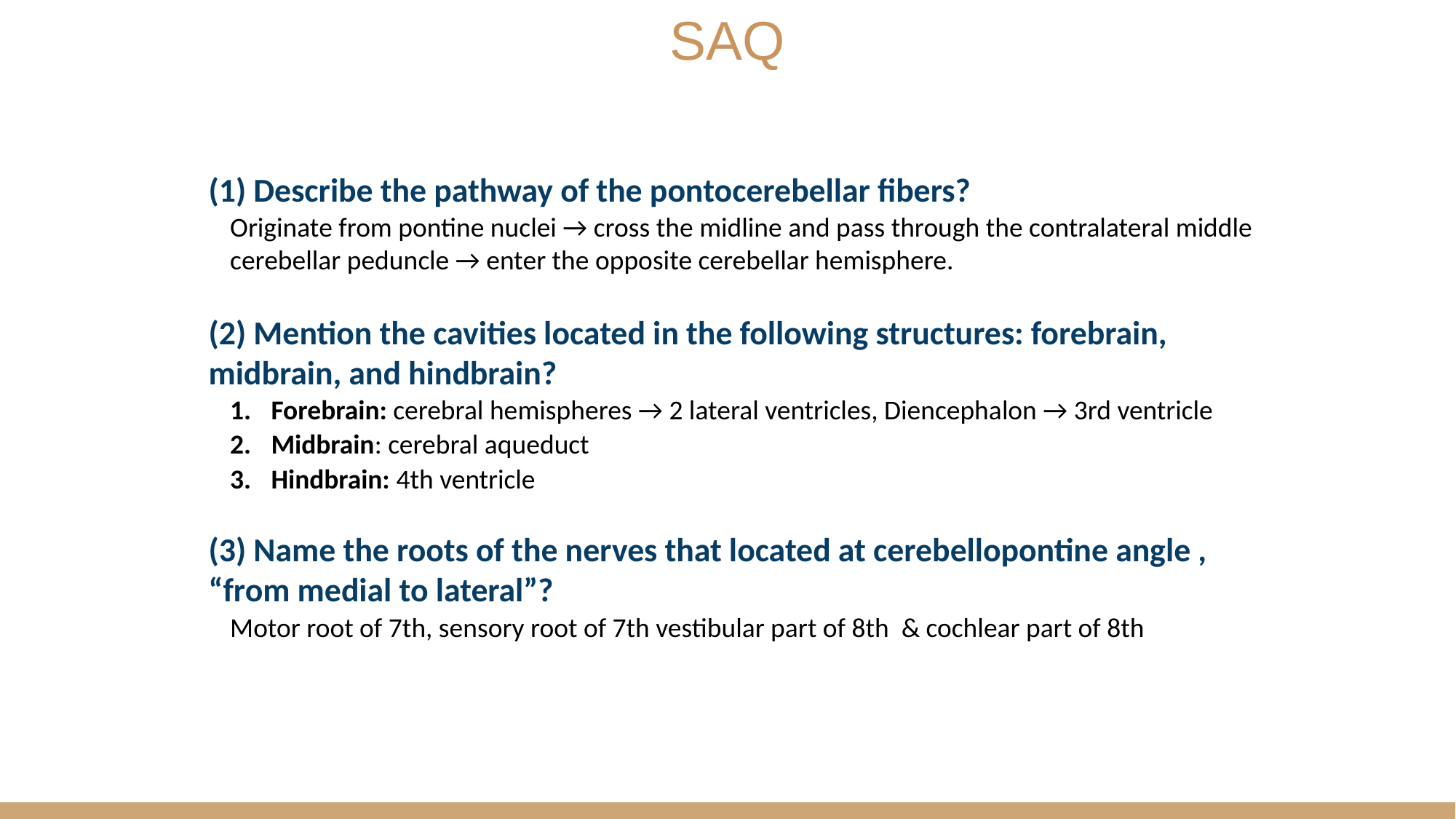

(1) Describe the pathway of the pontocerebellar fibers?
Originate from pontine nuclei → cross the midline and pass through the contralateral middle cerebellar peduncle → enter the opposite cerebellar hemisphere.

(2) Mention the cavities located in the following structures: forebrain, midbrain, and hindbrain?
Forebrain: cerebral hemispheres → 2 lateral ventricles, Diencephalon → 3rd ventricle
Midbrain: cerebral aqueduct
Hindbrain: 4th ventricle
(3) Name the roots of the nerves that located at cerebellopontine angle , “from medial to lateral”?
Motor root of 7th, sensory root of 7th vestibular part of 8th  & cochlear part of 8th